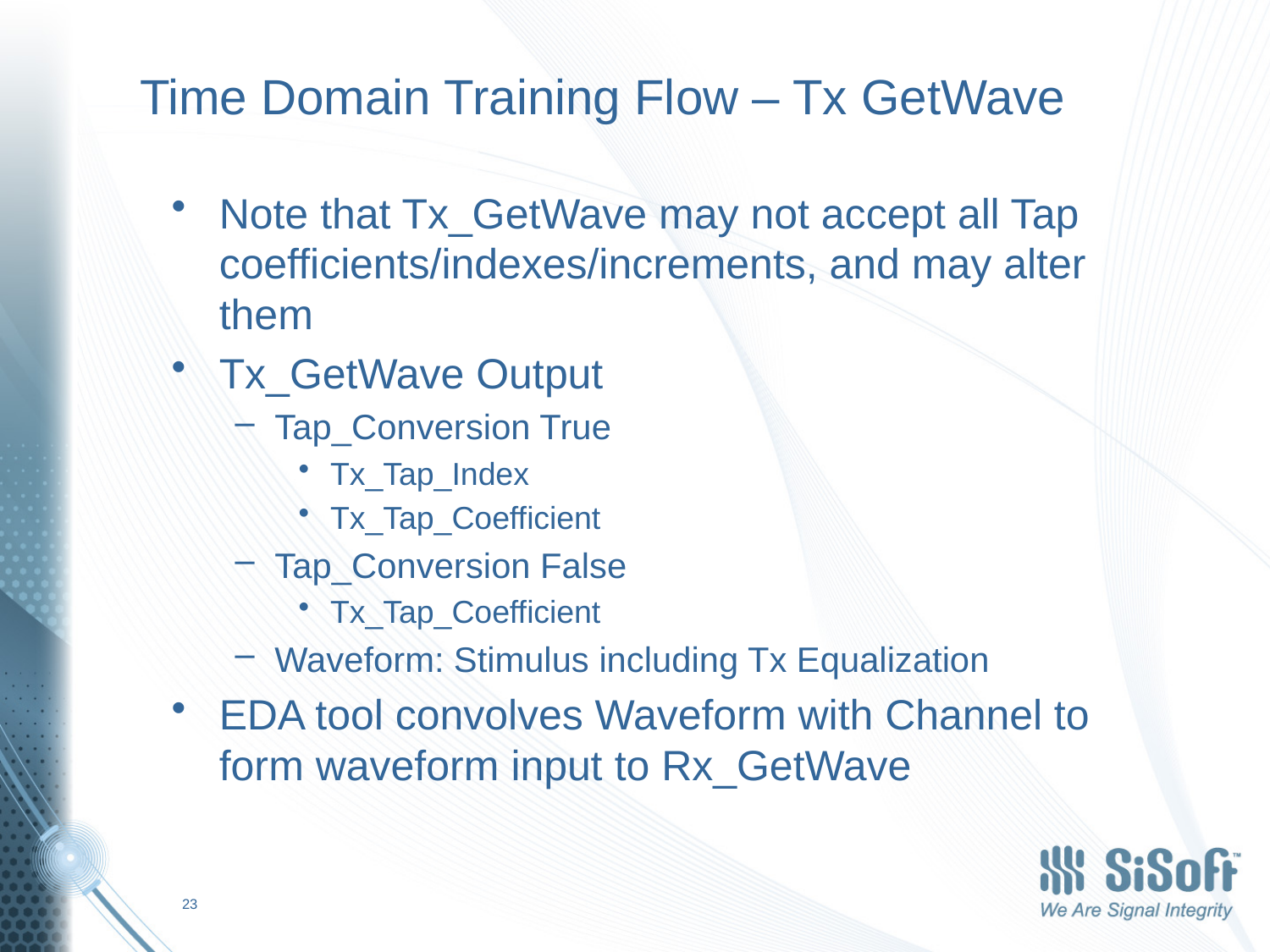

# Time Domain Training Flow – Tx GetWave
Note that Tx_GetWave may not accept all Tap coefficients/indexes/increments, and may alter them
Tx_GetWave Output
Tap_Conversion True
Tx_Tap_Index
Tx_Tap_Coefficient
Tap_Conversion False
Tx_Tap_Coefficient
Waveform: Stimulus including Tx Equalization
EDA tool convolves Waveform with Channel to form waveform input to Rx_GetWave

23